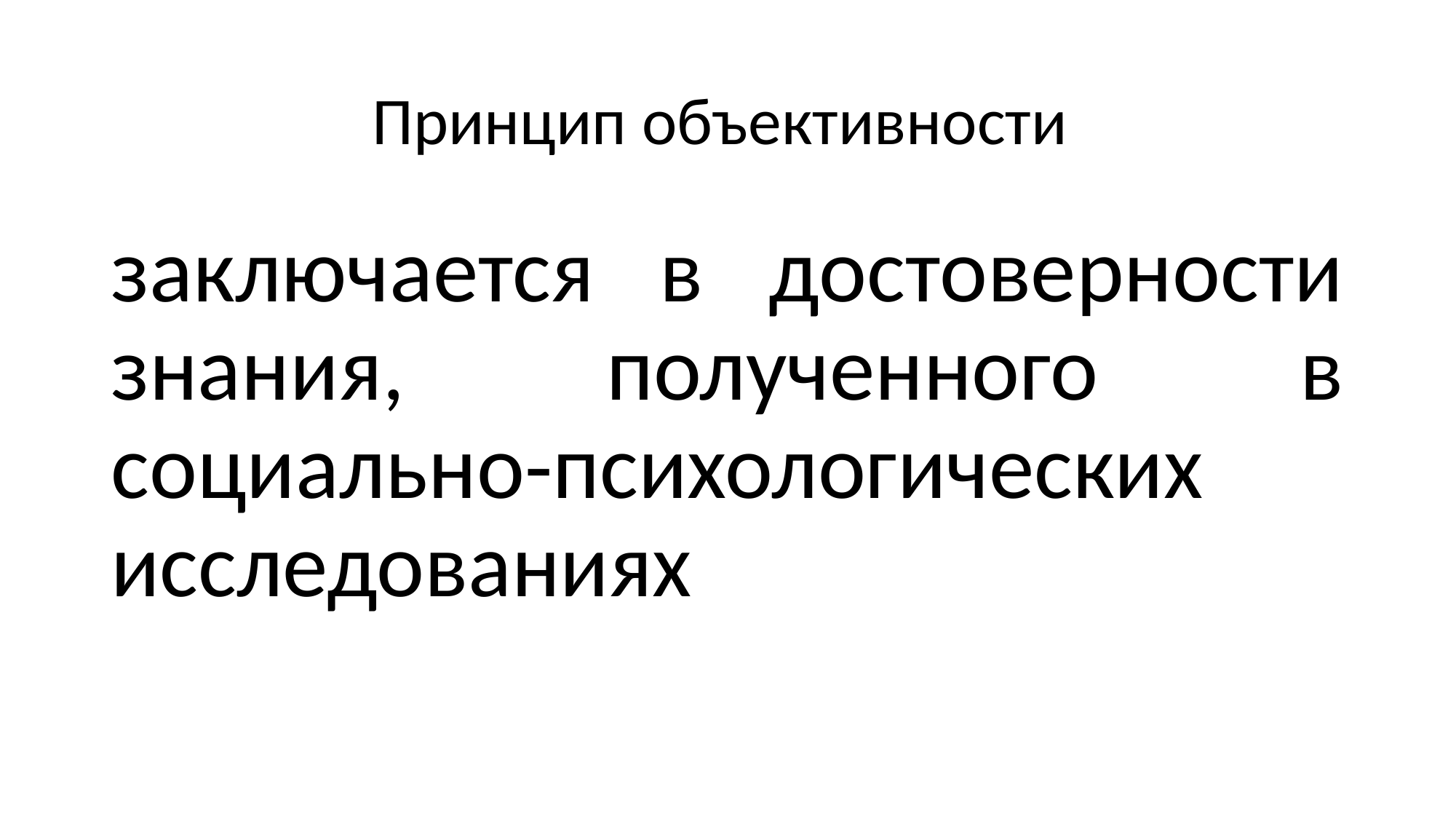

# Принцип объективности
заключается в достоверности знания, полученного в социально-психологических исследованиях